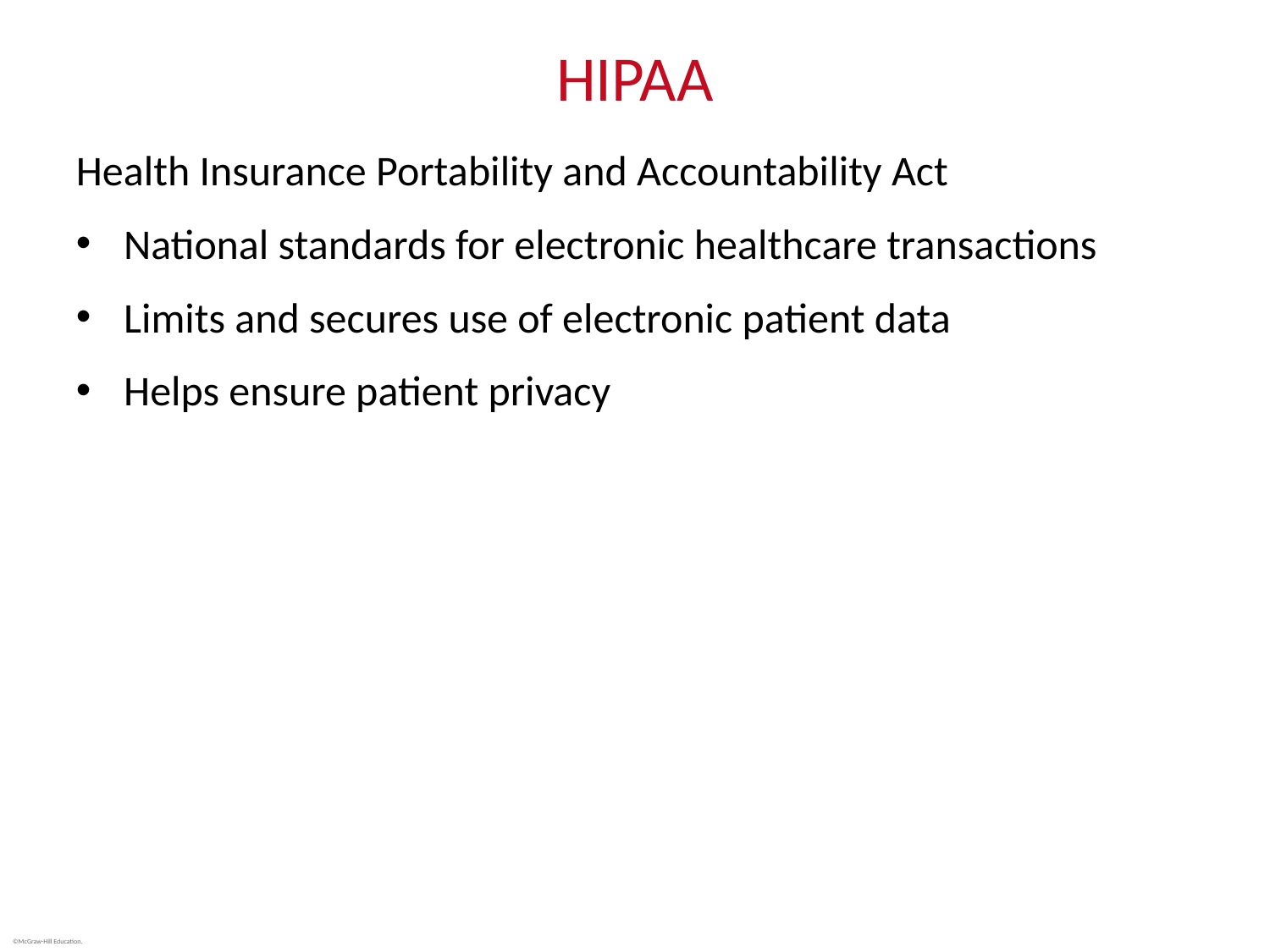

# HIPAA
Health Insurance Portability and Accountability Act
National standards for electronic healthcare transactions
Limits and secures use of electronic patient data
Helps ensure patient privacy